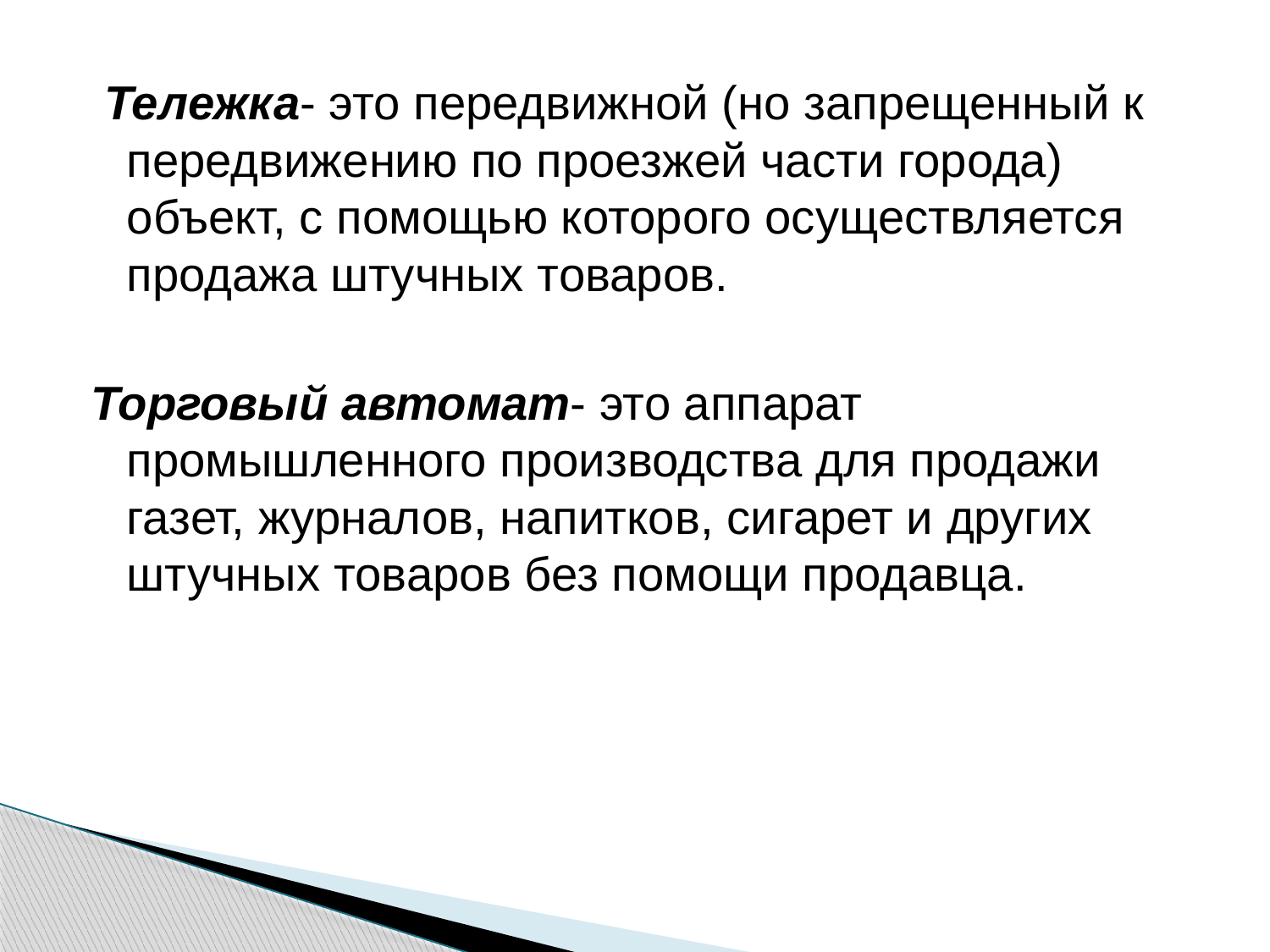

Тележка- это передвижной (но запрещенный к передвижению по проезжей части города) объект, с помощью которого осуществляется продажа штучных товаров.

Торговый автомат- это аппарат промышленного производства для продажи газет, журналов, напитков, сигарет и других штучных товаров без помощи продавца.